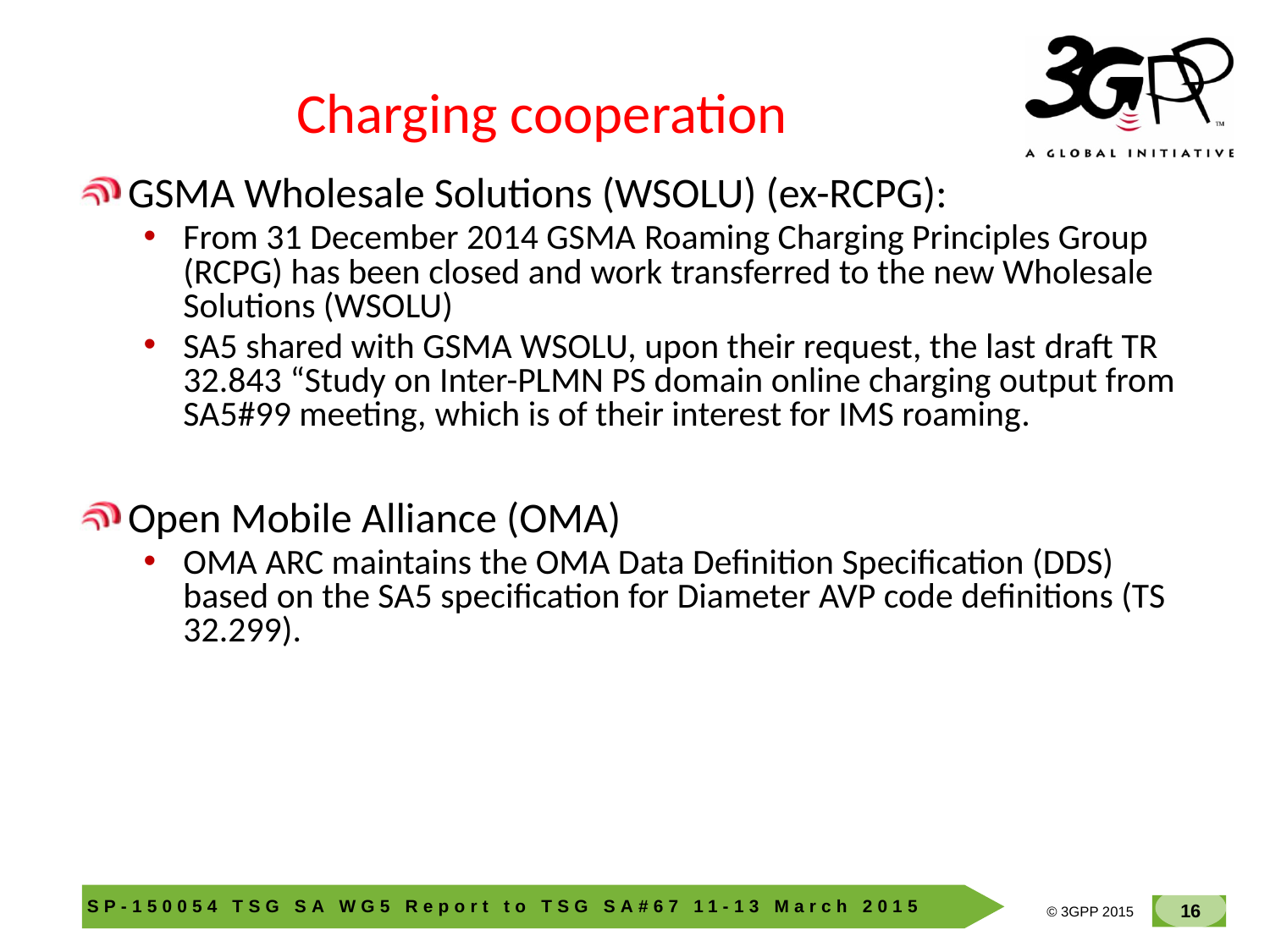

# Charging cooperation
GSMA Wholesale Solutions (WSOLU) (ex-RCPG):
From 31 December 2014 GSMA Roaming Charging Principles Group (RCPG) has been closed and work transferred to the new Wholesale Solutions (WSOLU)
SA5 shared with GSMA WSOLU, upon their request, the last draft TR 32.843 “Study on Inter-PLMN PS domain online charging output from SA5#99 meeting, which is of their interest for IMS roaming.

Open Mobile Alliance (OMA)
OMA ARC maintains the OMA Data Definition Specification (DDS) based on the SA5 specification for Diameter AVP code definitions (TS 32.299).